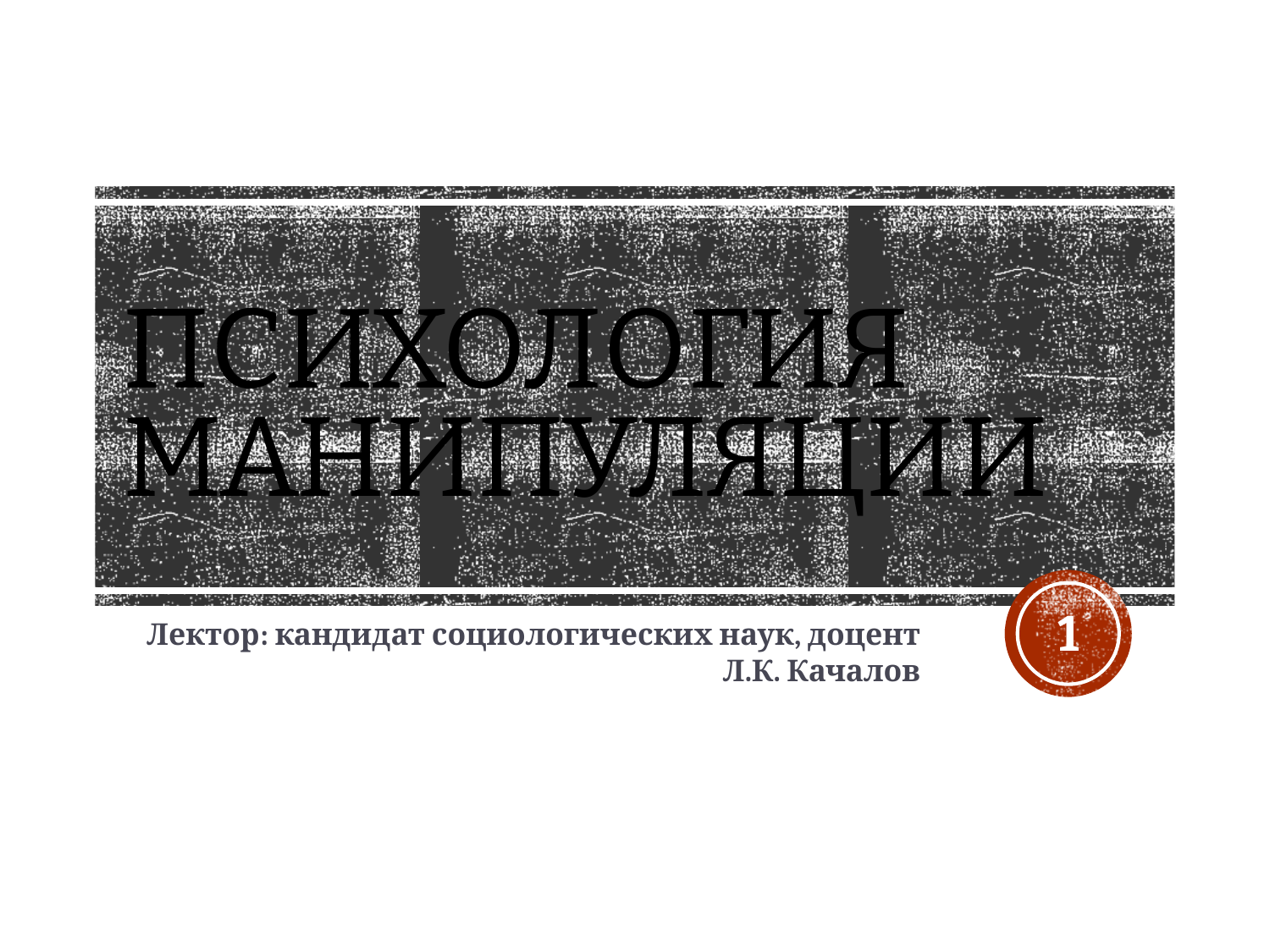

# Психология манипуляции
1
Лектор: кандидат социологических наук, доцент Л.К. Качалов